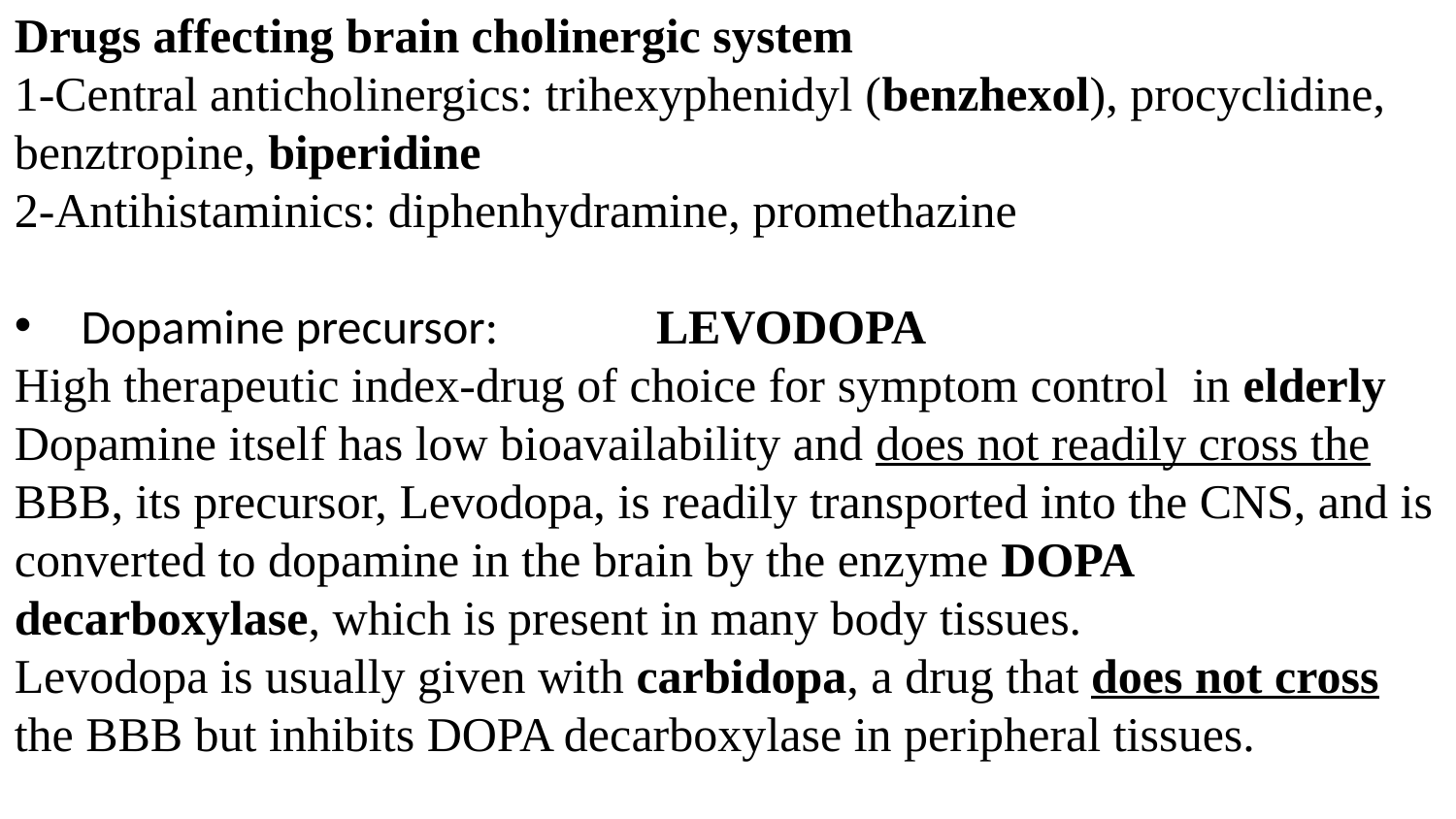

Drugs affecting brain cholinergic system
1-Central anticholinergics: trihexyphenidyl (benzhexol), procyclidine,
benztropine, biperidine
2-Antihistaminics: diphenhydramine, promethazine

 Dopamine precursor:             LEVODOPA
High therapeutic index-drug of choice for symptom control  in elderly
Dopamine itself has low bioavailability and does not readily cross the BBB, its precursor, Levodopa, is readily transported into the CNS, and is converted to dopamine in the brain by the enzyme DOPA decarboxylase, which is present in many body tissues.
Levodopa is usually given with carbidopa, a drug that does not cross the BBB but inhibits DOPA decarboxylase in peripheral tissues.